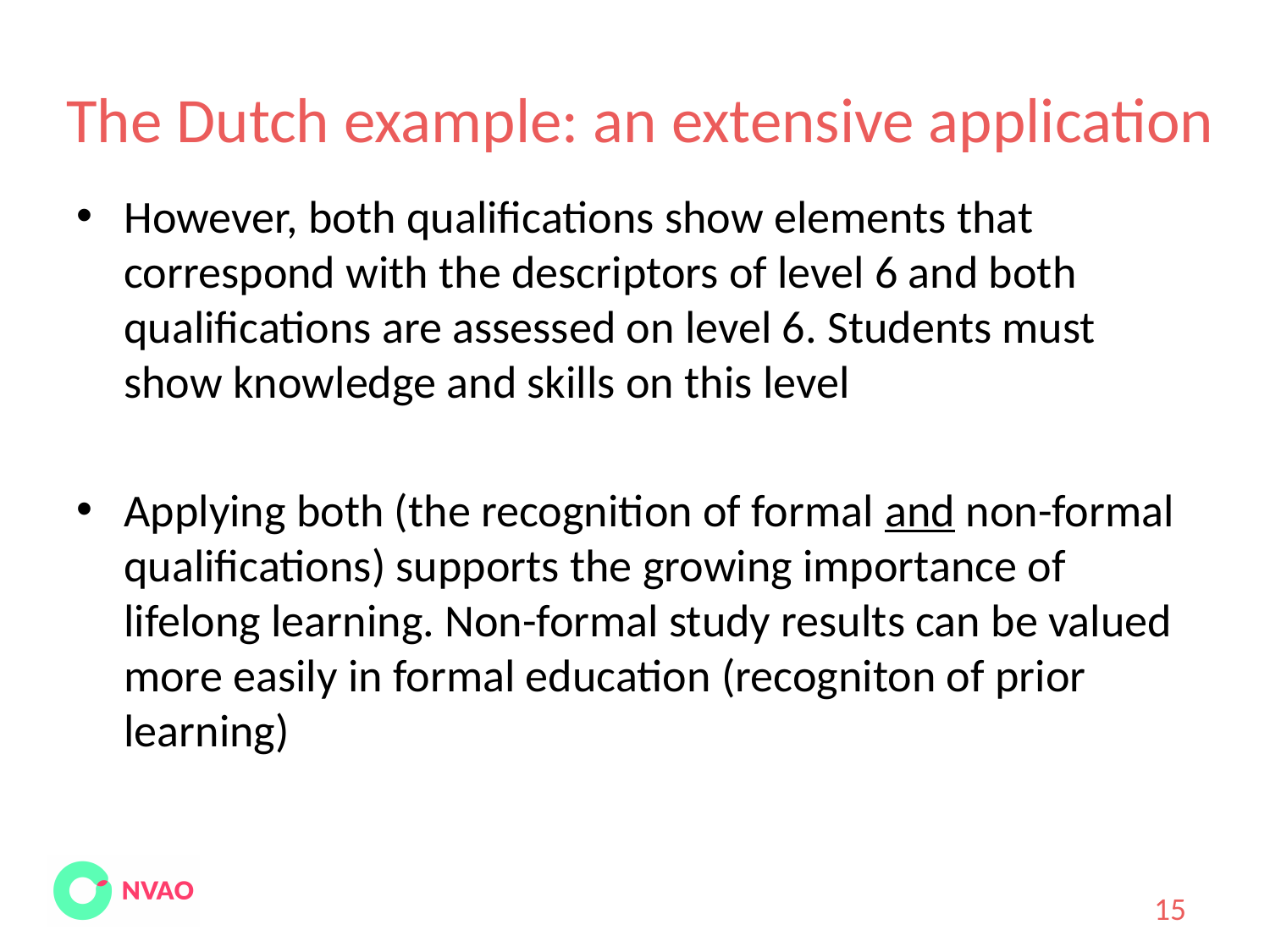

# The Dutch example: an extensive application
However, both qualifications show elements that correspond with the descriptors of level 6 and both qualifications are assessed on level 6. Students must show knowledge and skills on this level

Applying both (the recognition of formal and non-formal qualifications) supports the growing importance of lifelong learning. Non-formal study results can be valued more easily in formal education (recogniton of prior learning)

15